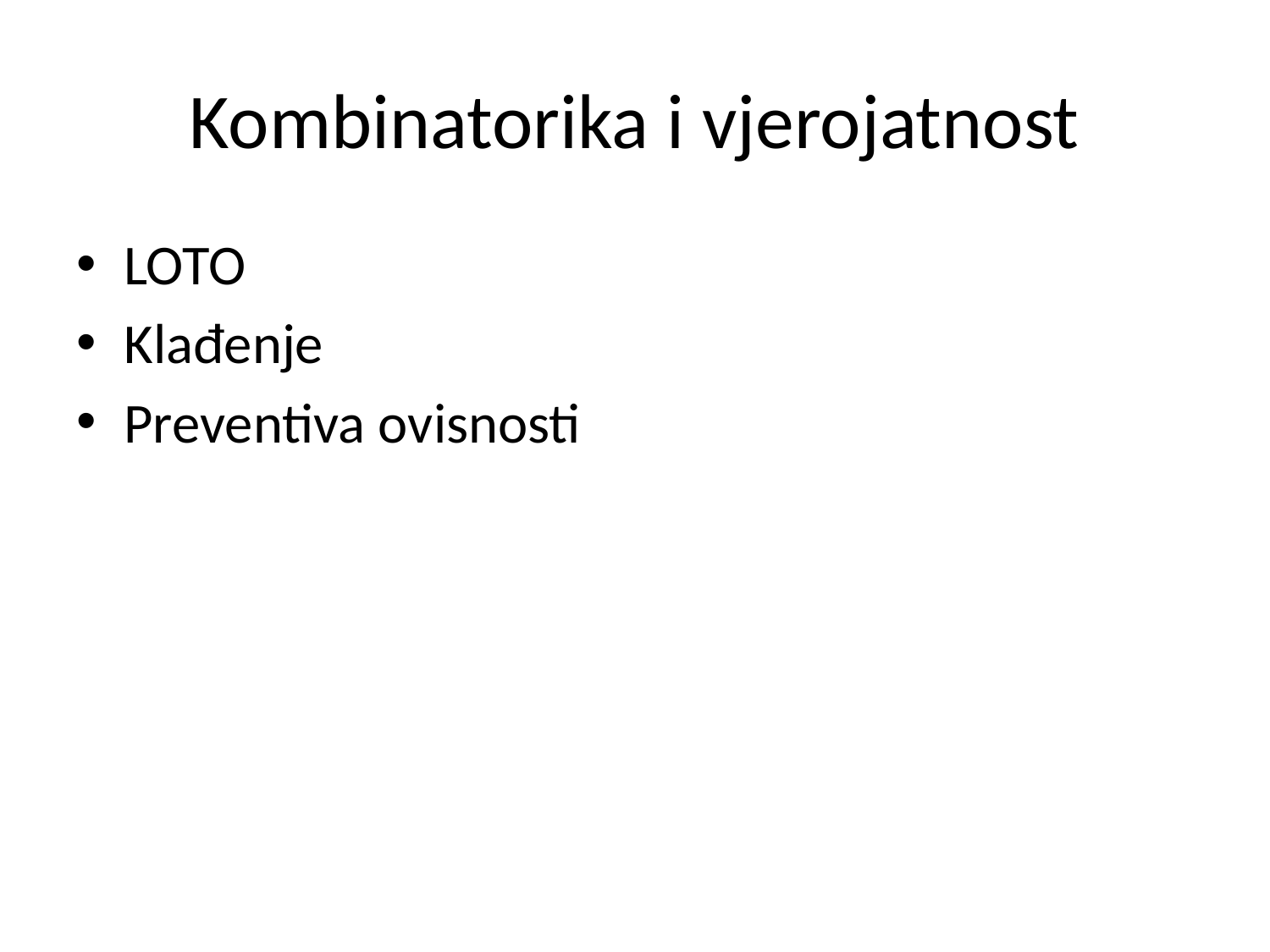

# Kombinatorika i vjerojatnost
LOTO
Klađenje
Preventiva ovisnosti